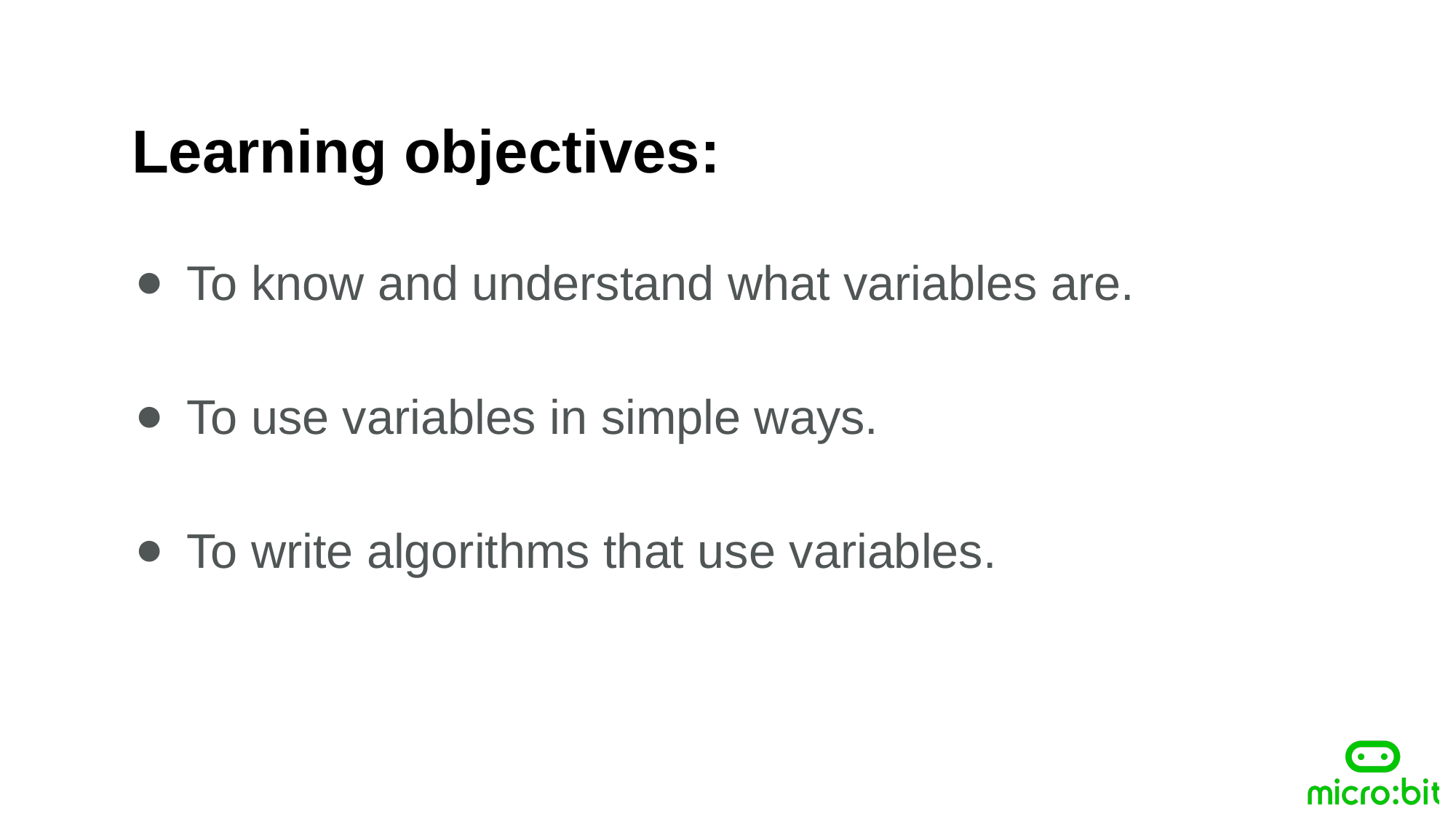

Learning objectives:

To know and understand what variables are.

To use variables in simple ways.

To write algorithms that use variables.